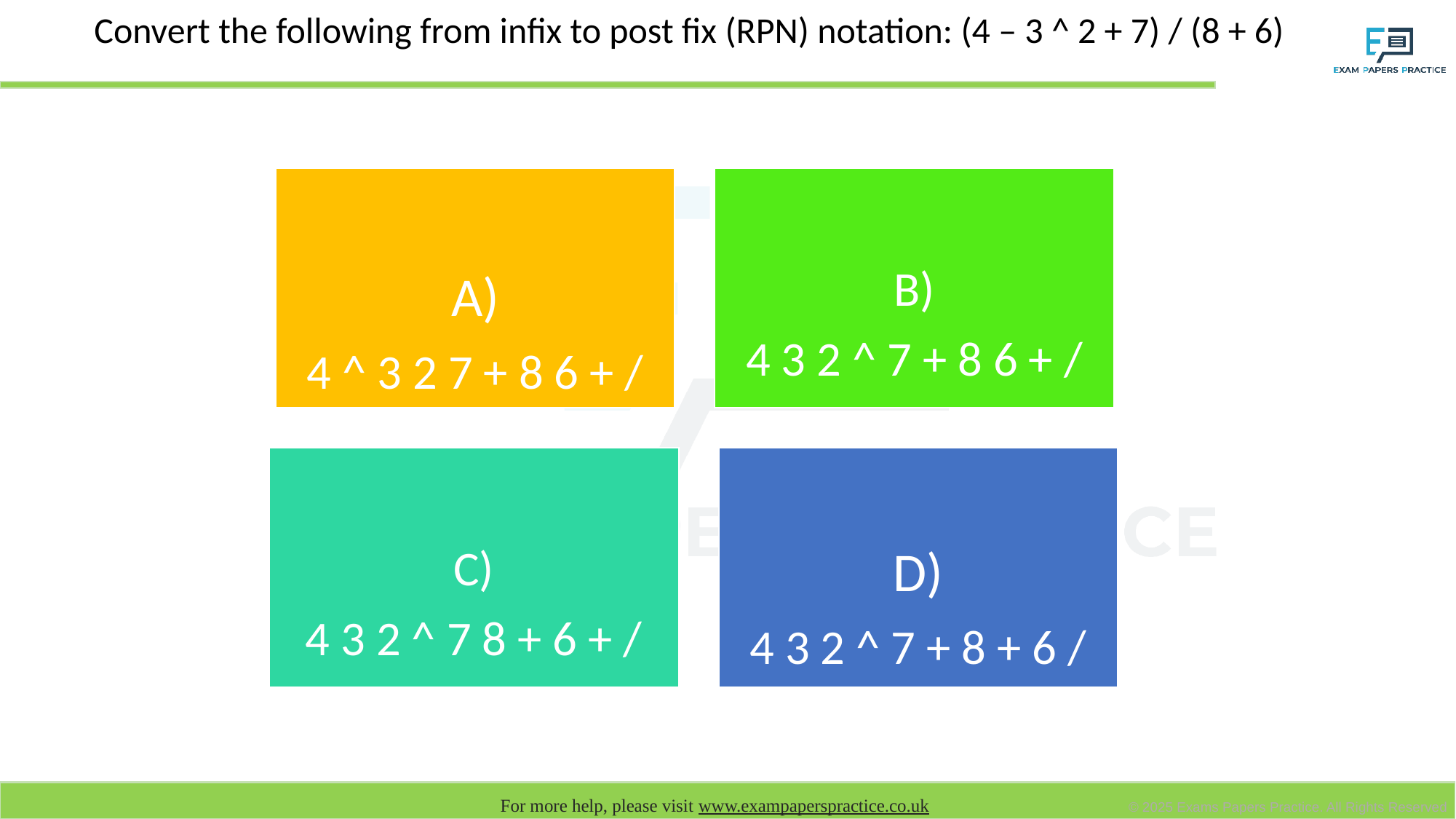

# Convert the following from infix to post fix (RPN) notation: (4 – 3 ^ 2 + 7) / (8 + 6)

A)
4 ^ 3 2 7 + 8 6 + /

B)
4 3 2 ^ 7 + 8 6 + /

C)
4 3 2 ^ 7 8 + 6 + /

D)
4 3 2 ^ 7 + 8 + 6 /